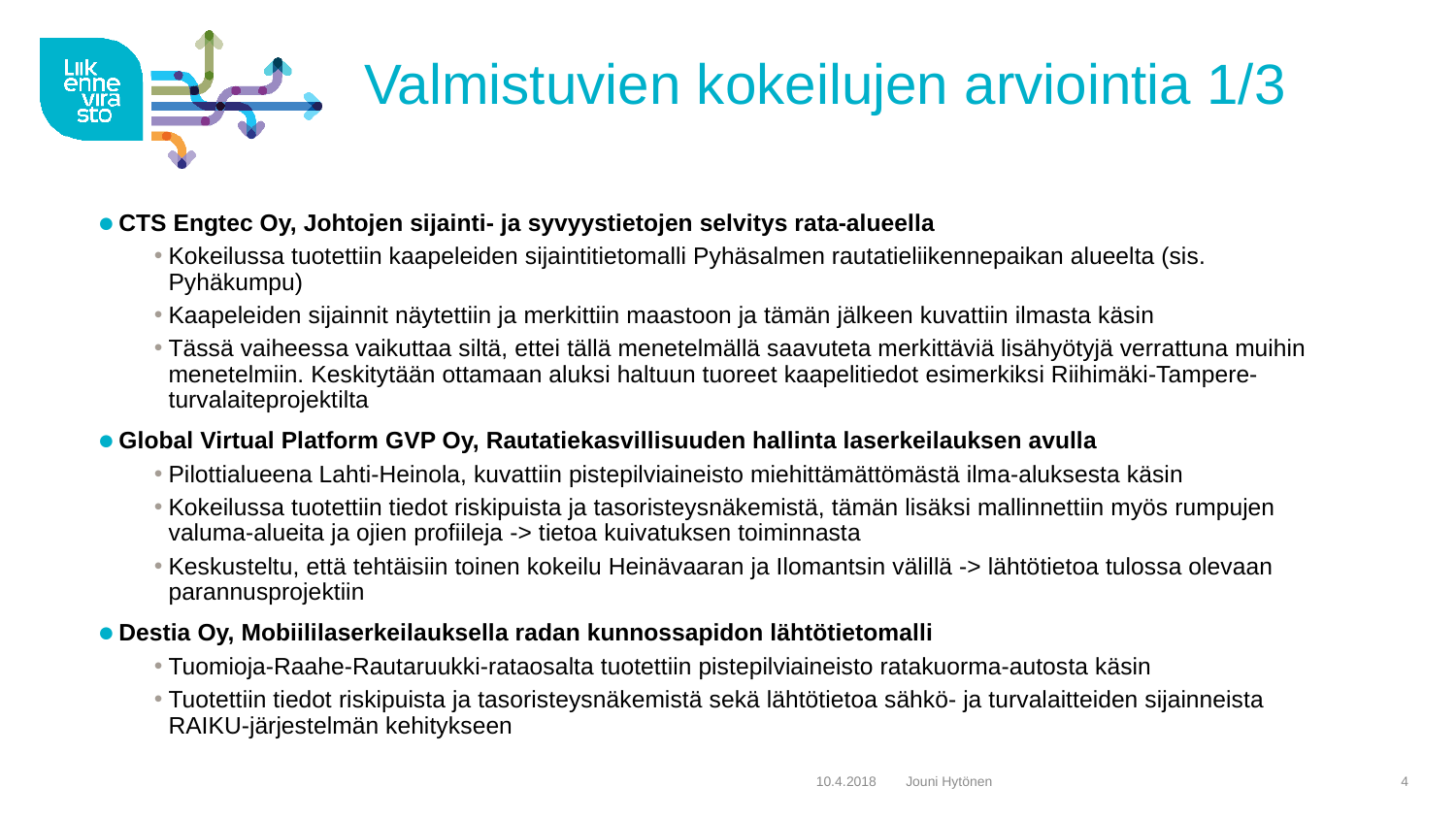

# Valmistuvien kokeilujen arviointia 1/3
CTS Engtec Oy, Johtojen sijainti- ja syvyystietojen selvitys rata-alueella
Kokeilussa tuotettiin kaapeleiden sijaintitietomalli Pyhäsalmen rautatieliikennepaikan alueelta (sis. Pyhäkumpu)
Kaapeleiden sijainnit näytettiin ja merkittiin maastoon ja tämän jälkeen kuvattiin ilmasta käsin
Tässä vaiheessa vaikuttaa siltä, ettei tällä menetelmällä saavuteta merkittäviä lisähyötyjä verrattuna muihin menetelmiin. Keskitytään ottamaan aluksi haltuun tuoreet kaapelitiedot esimerkiksi Riihimäki-Tampere-turvalaiteprojektilta
Global Virtual Platform GVP Oy, Rautatiekasvillisuuden hallinta laserkeilauksen avulla
Pilottialueena Lahti-Heinola, kuvattiin pistepilviaineisto miehittämättömästä ilma-aluksesta käsin
Kokeilussa tuotettiin tiedot riskipuista ja tasoristeysnäkemistä, tämän lisäksi mallinnettiin myös rumpujen valuma-alueita ja ojien profiileja -> tietoa kuivatuksen toiminnasta
Keskusteltu, että tehtäisiin toinen kokeilu Heinävaaran ja Ilomantsin välillä -> lähtötietoa tulossa olevaan parannusprojektiin
Destia Oy, Mobiililaserkeilauksella radan kunnossapidon lähtötietomalli
Tuomioja-Raahe-Rautaruukki-rataosalta tuotettiin pistepilviaineisto ratakuorma-autosta käsin
Tuotettiin tiedot riskipuista ja tasoristeysnäkemistä sekä lähtötietoa sähkö- ja turvalaitteiden sijainneista RAIKU-järjestelmän kehitykseen
10.4.2018
Jouni Hytönen
4